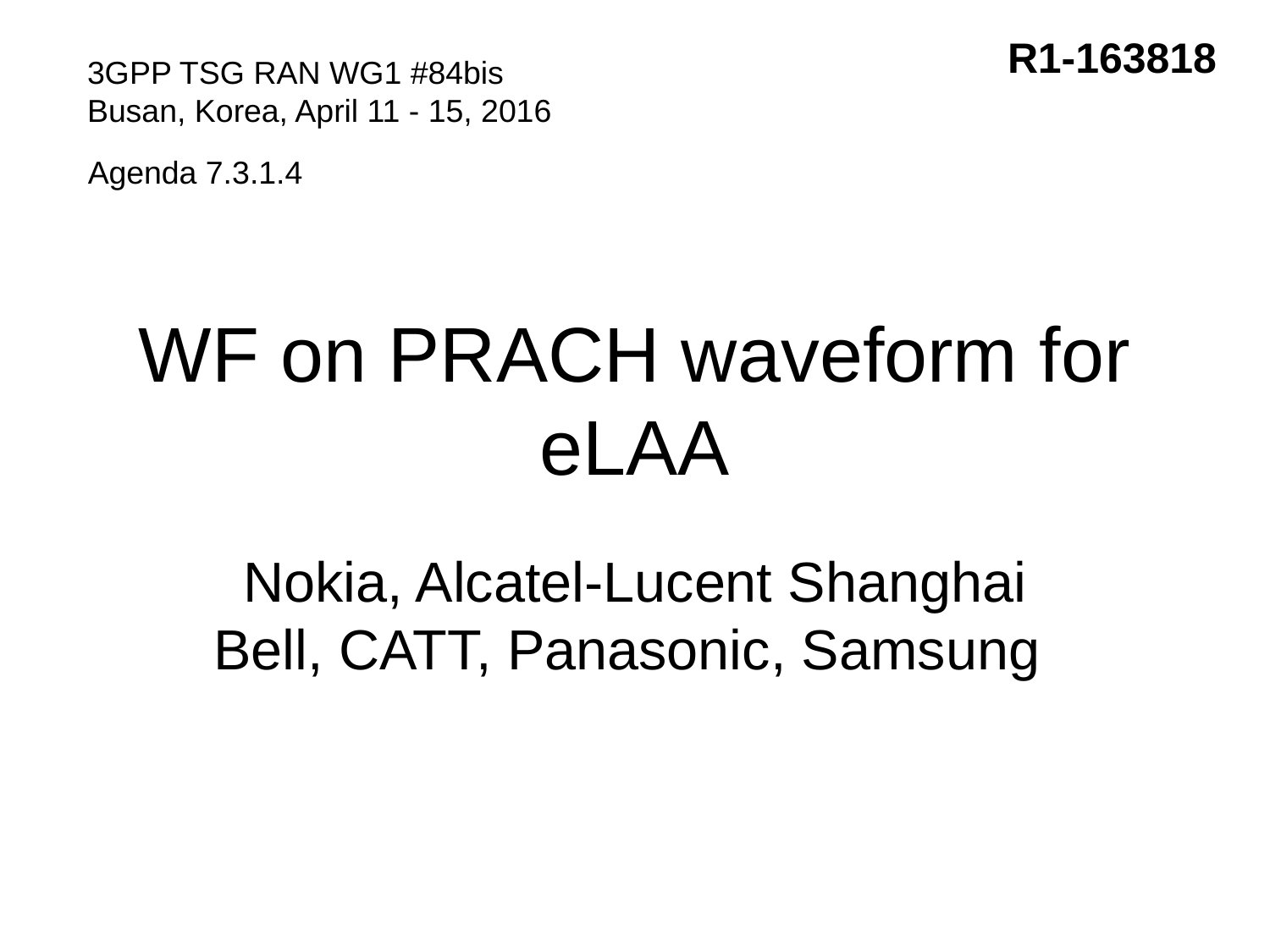

R1-163818
3GPP TSG RAN WG1 #84bis
Busan, Korea, April 11 - 15, 2016
Agenda 7.3.1.4
# WF on PRACH waveform for eLAA
Nokia, Alcatel-Lucent Shanghai Bell, CATT, Panasonic, Samsung